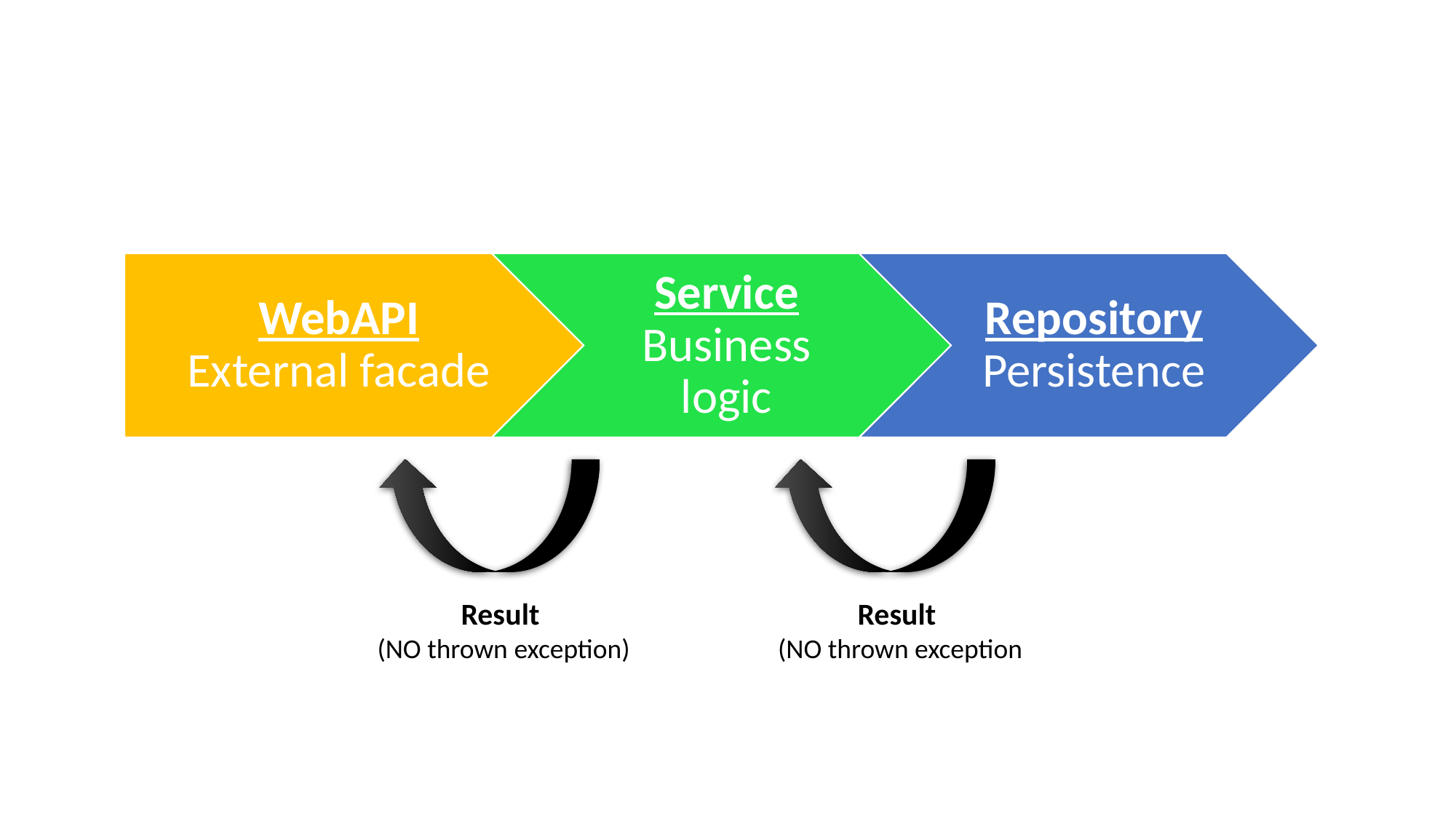

WebAPI
External facade
Service Business logic
Repository Persistence

Result
(NO thrown exception)
Result
(NO thrown exception